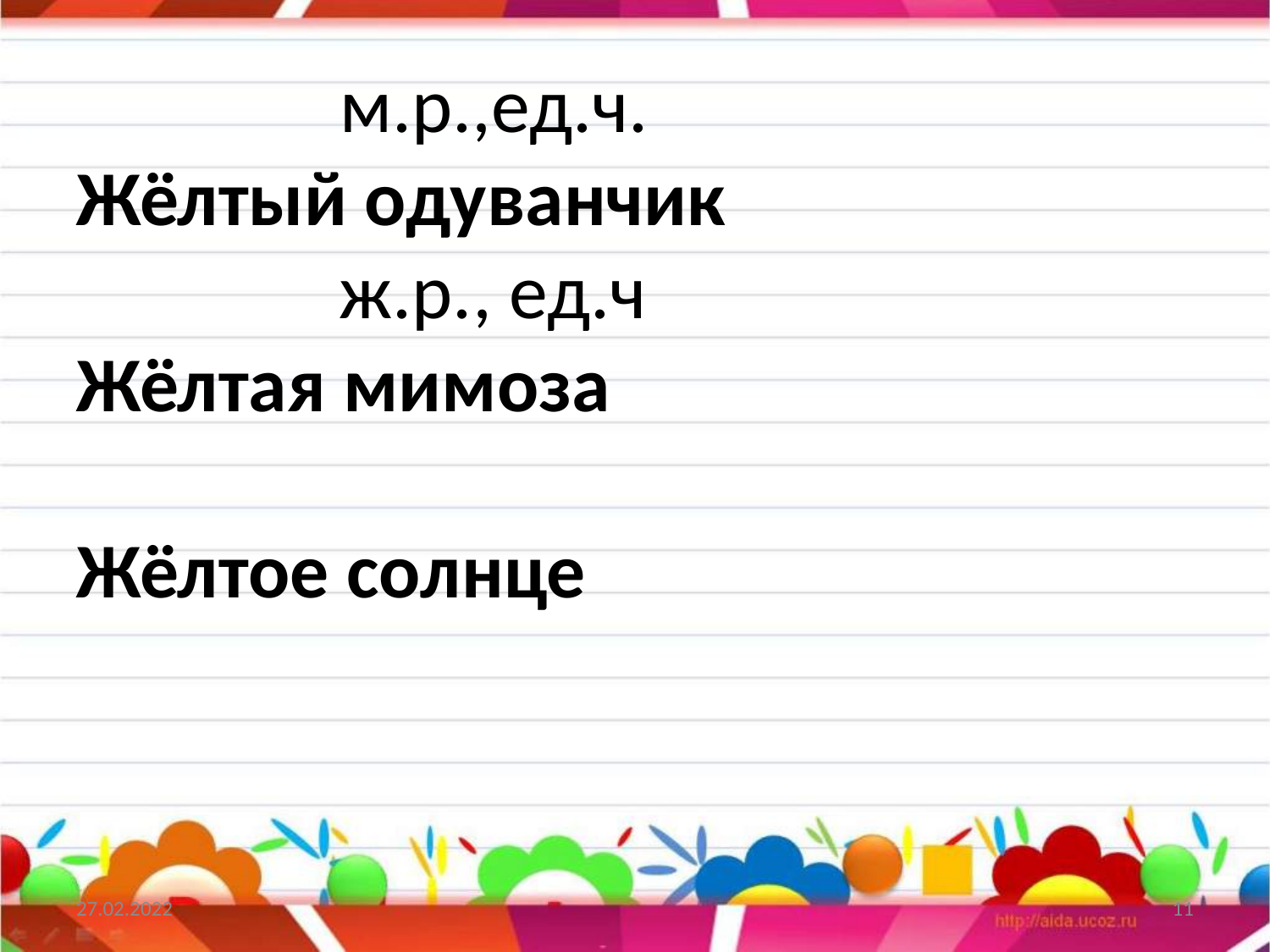

# м.р.,ед.ч. Жёлтый одуванчик ж.р., ед.ч Жёлтая мимоза Жёлтое солнце
27.02.2022
11